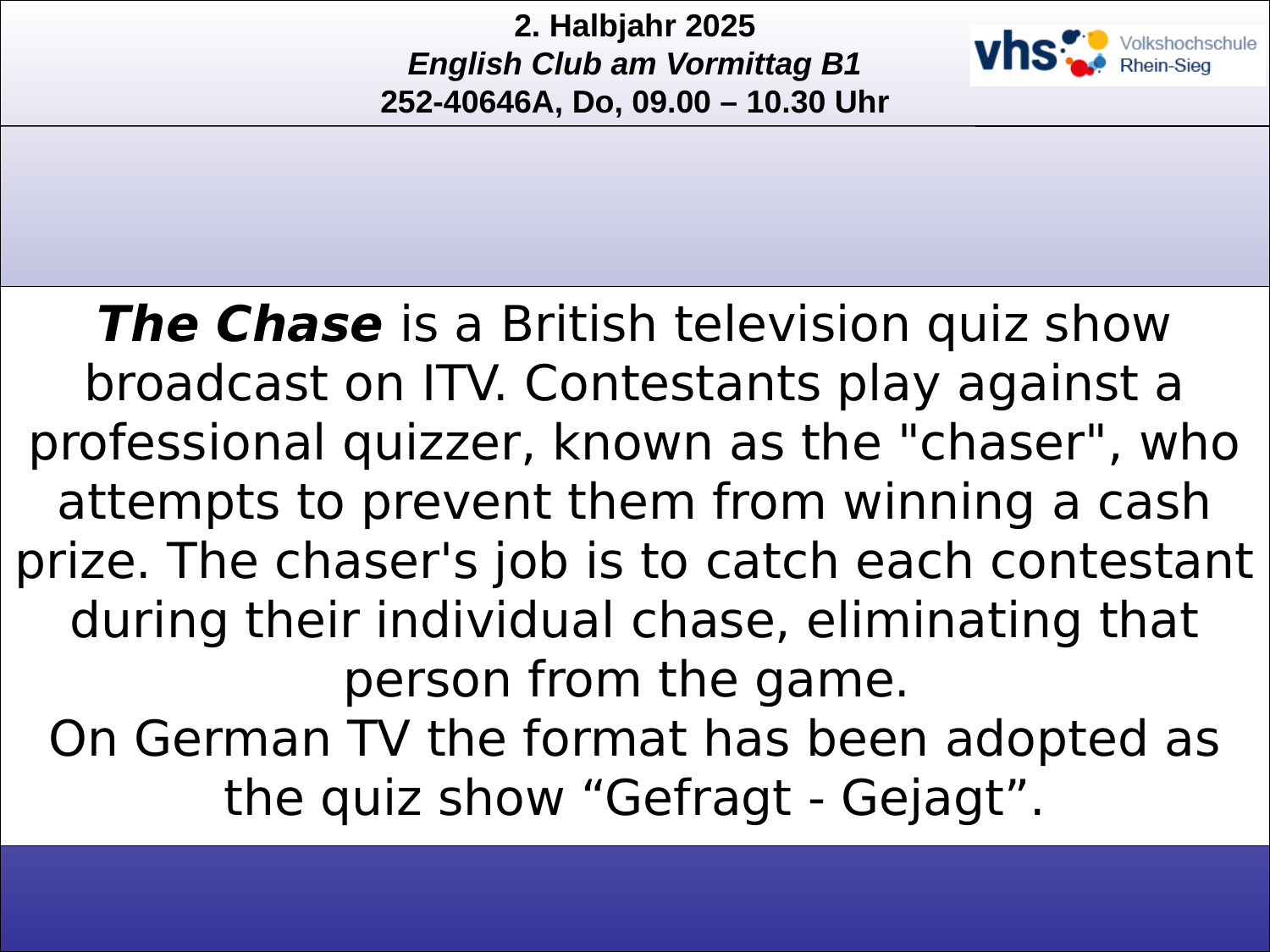

# The Chase is a British television quiz show broadcast on ITV. Contestants play against a professional quizzer, known as the "chaser", who attempts to prevent them from winning a cash prize. The chaser's job is to catch each contestant during their individual chase, eliminating that person from the game. On German TV the format has been adopted as the quiz show “Gefragt - Gejagt”.